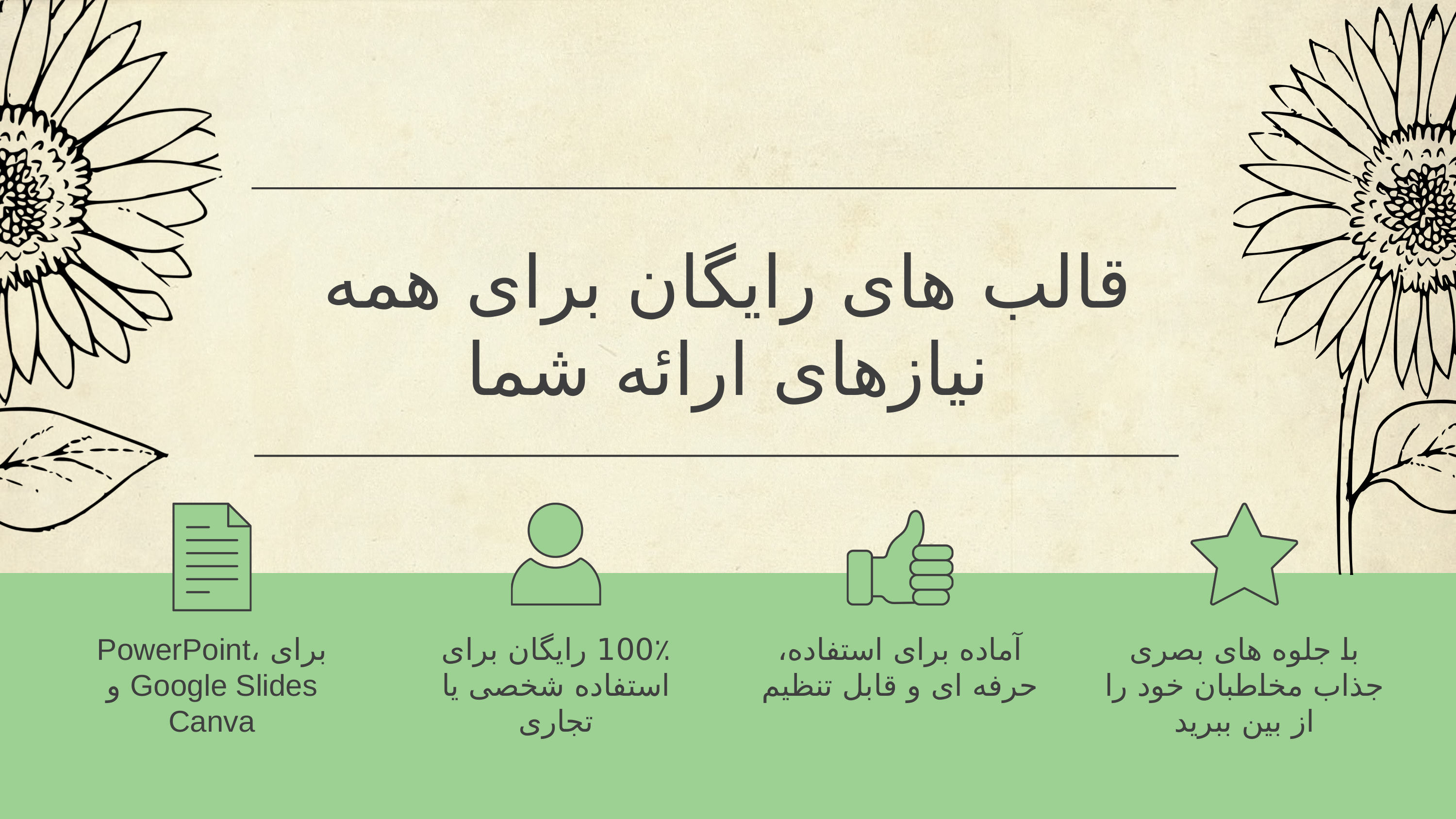

قالب های رایگان برای همه
نیازهای ارائه شما

برای PowerPoint، Google Slides و Canva
100٪ رایگان برای استفاده شخصی یا تجاری
آماده برای استفاده، حرفه ای و قابل تنظیم
با جلوه های بصری جذاب مخاطبان خود را از بین ببرید